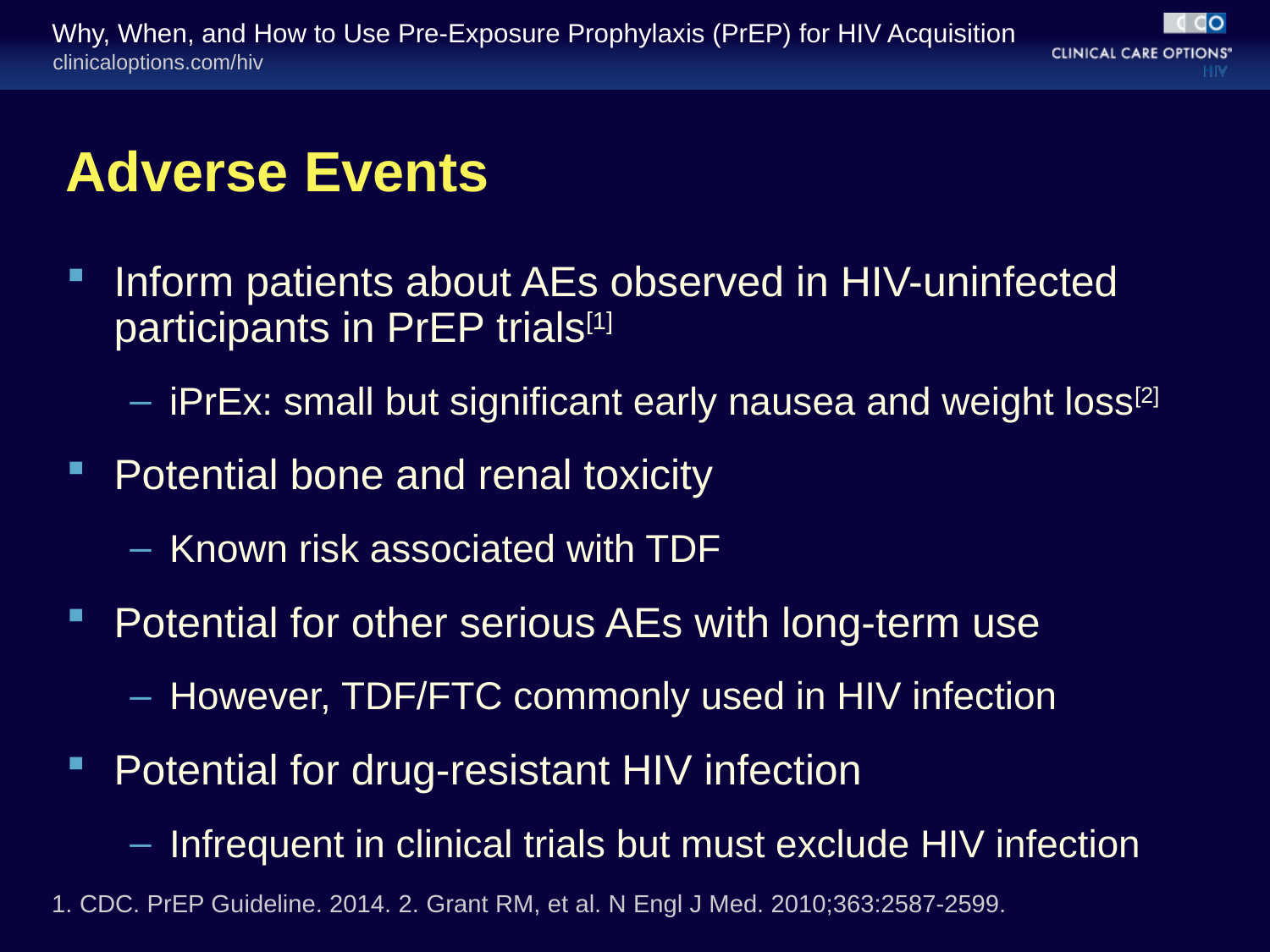

# Adverse Events
Inform patients about AEs observed in HIV-uninfected participants in PrEP trials[1]
iPrEx: small but significant early nausea and weight loss[2]
Potential bone and renal toxicity
Known risk associated with TDF
Potential for other serious AEs with long-term use
However, TDF/FTC commonly used in HIV infection
Potential for drug-resistant HIV infection
Infrequent in clinical trials but must exclude HIV infection
1. CDC. PrEP Guideline. 2014. 2. Grant RM, et al. N Engl J Med. 2010;363:2587-2599.